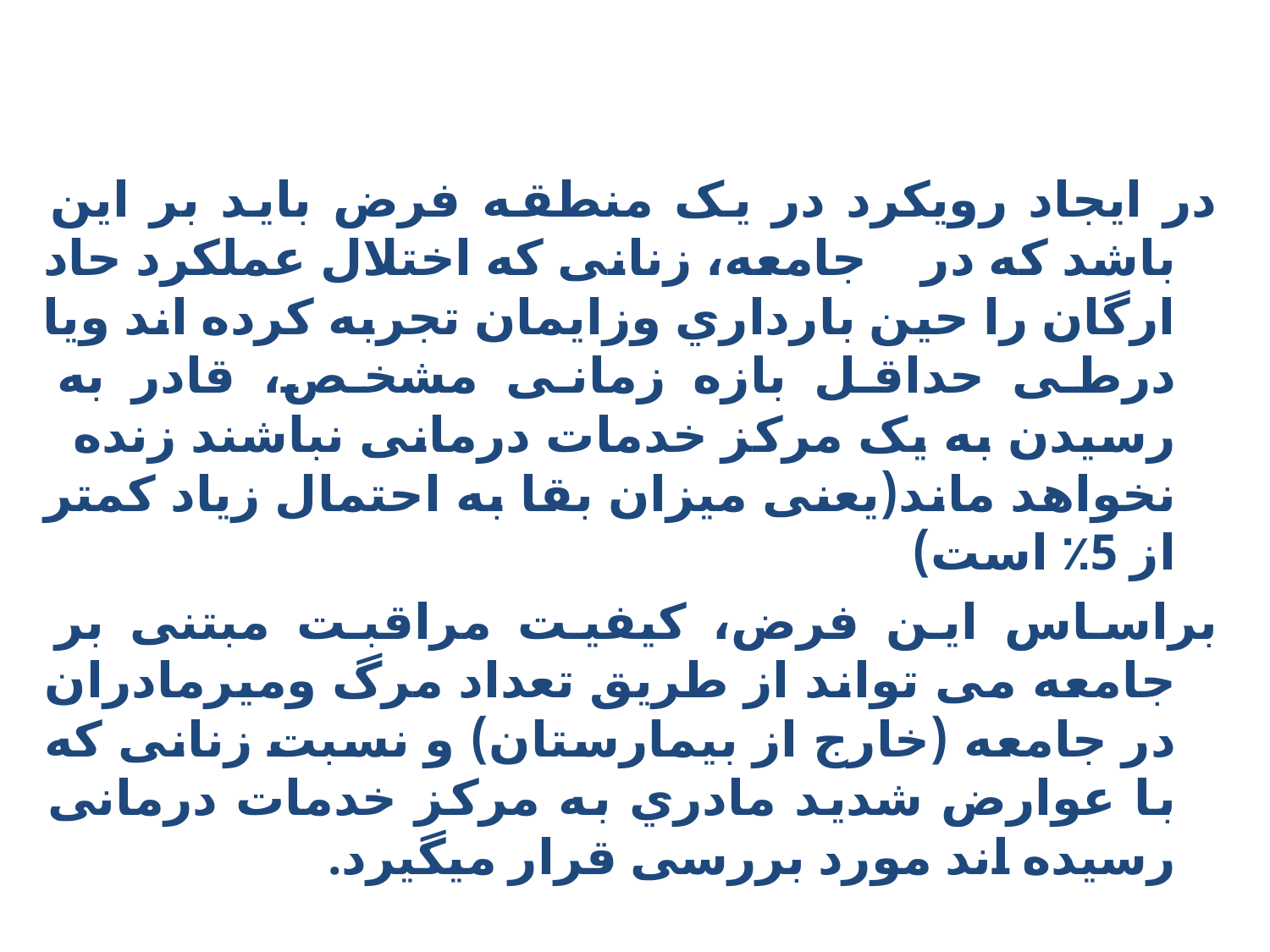

در ایجاد رویکرد در یک منطقه فرض باید بر این باشد که در    جامعه، زنانی که اختلال عملکرد حاد ارگان را حین بارداري وزایمان تجربه کرده اند ویا درطی حداقل بازه زمانی مشخص، قادر به رسیدن به یک مرکز خدمات درمانی نباشند زنده   نخواهد ماند(یعنی میزان بقا به احتمال زیاد کمتر از 5٪ است)
براساس این فرض، کیفیت مراقبت مبتنی بر جامعه می تواند از طریق تعداد مرگ ومیرمادران در جامعه (خارج از بیمارستان) و نسبت زنانی که با عوارض شدید مادري به مرکز خدمات درمانی رسیده اند مورد بررسی قرار میگیرد.